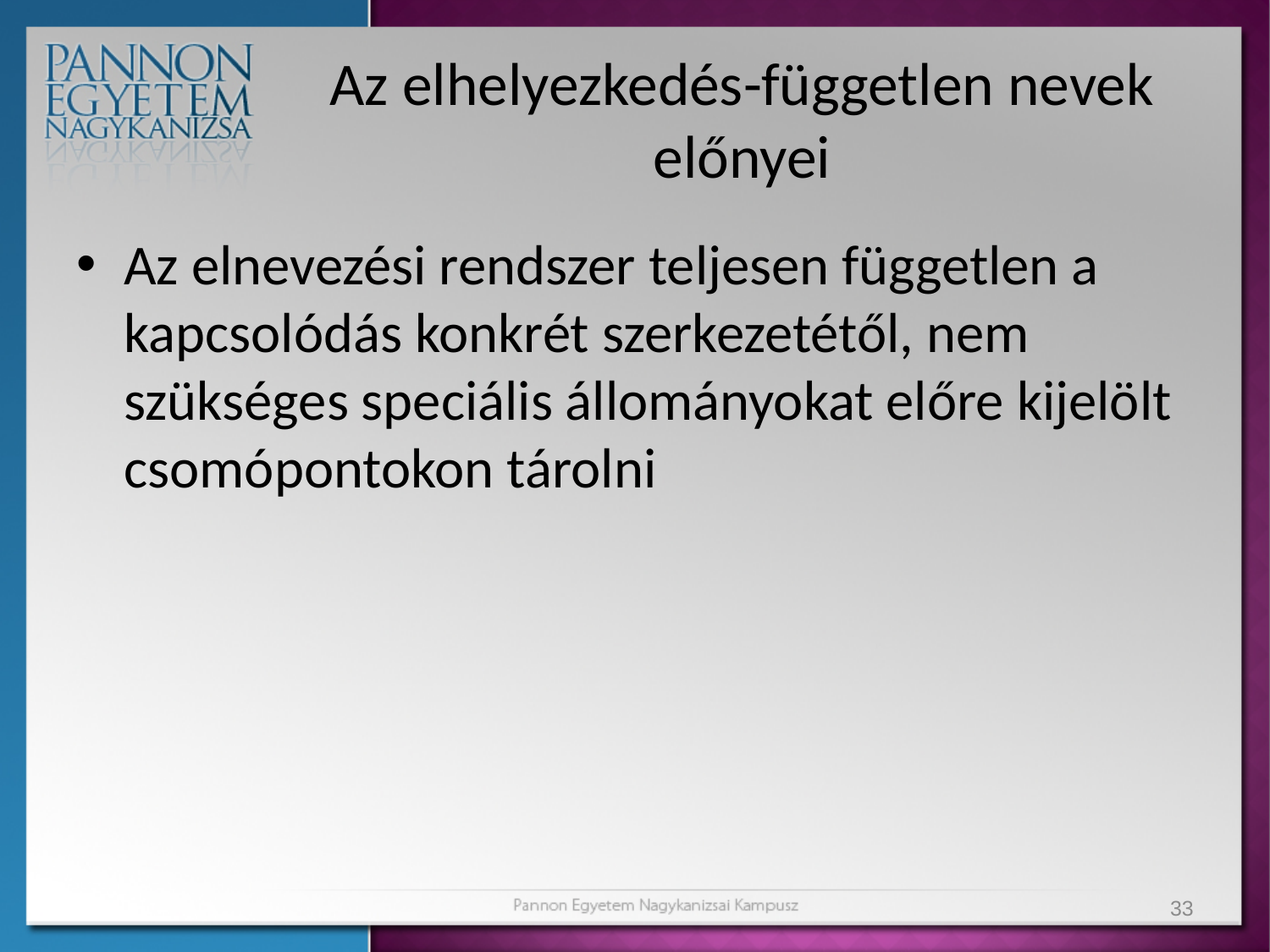

# Az elhelyezkedés-független nevek előnyei
Az elnevezési rendszer teljesen független a kapcsolódás konkrét szerkezetétől, nem szükséges speciális állományokat előre kijelölt csomópontokon tárolni
33